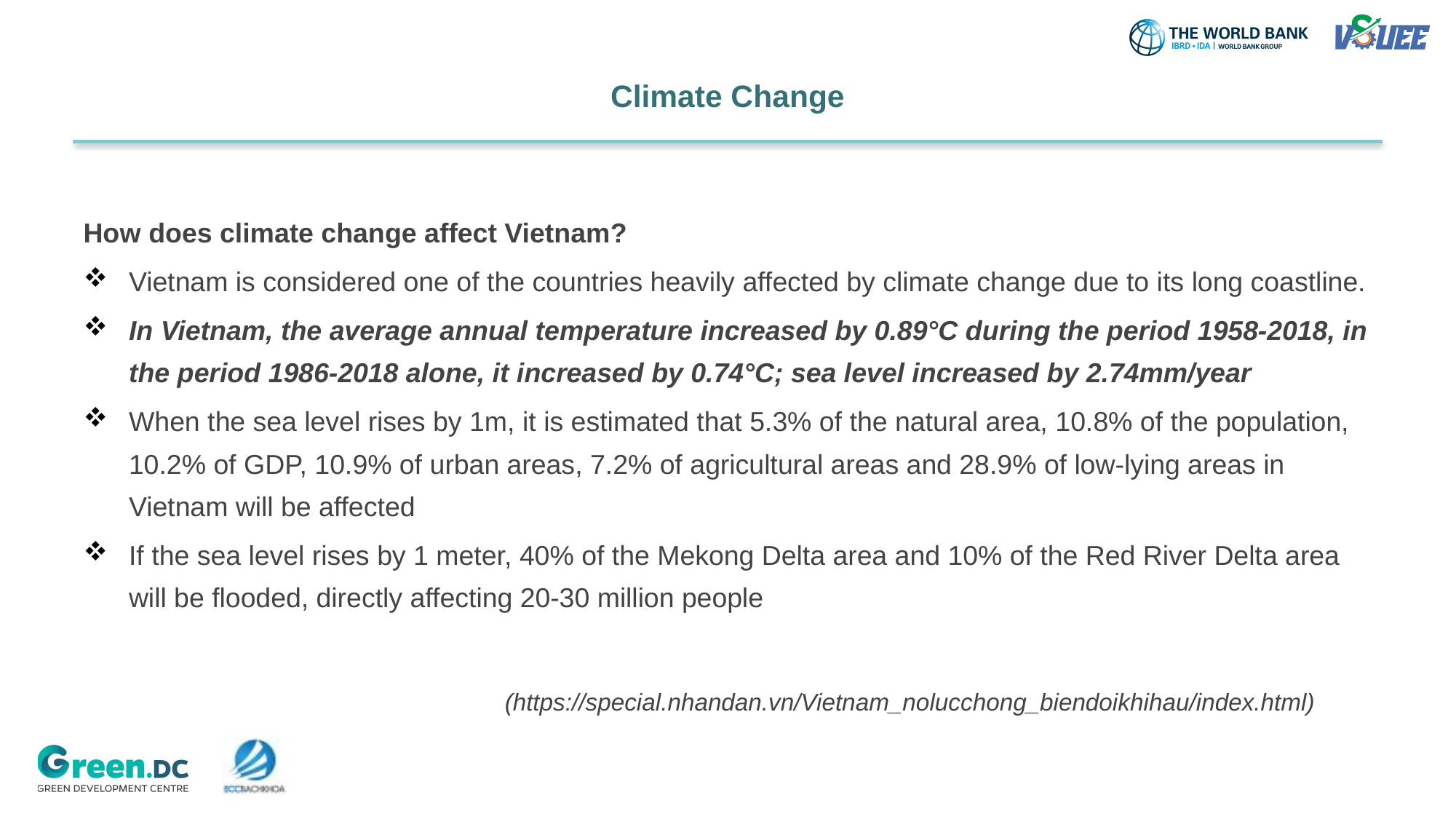

# Climate Change
How does climate change affect Vietnam?
Vietnam is considered one of the countries heavily affected by climate change due to its long coastline.
In Vietnam, the average annual temperature increased by 0.89°C during the period 1958-2018, in the period 1986-2018 alone, it increased by 0.74°C; sea level increased by 2.74mm/year
When the sea level rises by 1m, it is estimated that 5.3% of the natural area, 10.8% of the population, 10.2% of GDP, 10.9% of urban areas, 7.2% of agricultural areas and 28.9% of low-lying areas in Vietnam will be affected
If the sea level rises by 1 meter, 40% of the Mekong Delta area and 10% of the Red River Delta area will be flooded, directly affecting 20-30 million people
(https://special.nhandan.vn/Vietnam_nolucchong_biendoikhihau/index.html)